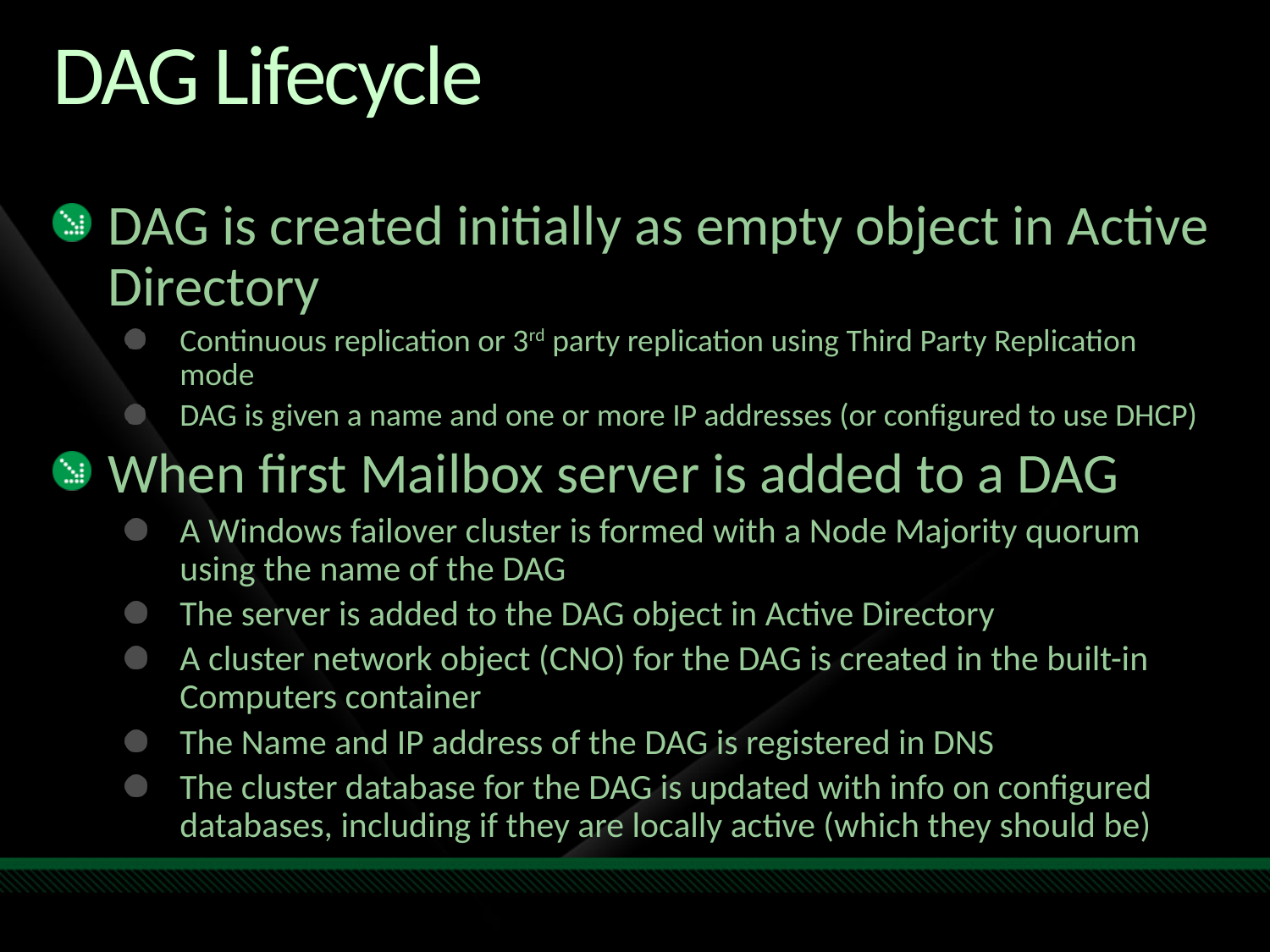

# DAG Lifecycle
DAG is created initially as empty object in Active Directory
Continuous replication or 3rd party replication using Third Party Replication mode
DAG is given a name and one or more IP addresses (or configured to use DHCP)
When first Mailbox server is added to a DAG
A Windows failover cluster is formed with a Node Majority quorum using the name of the DAG
The server is added to the DAG object in Active Directory
A cluster network object (CNO) for the DAG is created in the built-in Computers container
The Name and IP address of the DAG is registered in DNS
The cluster database for the DAG is updated with info on configured databases, including if they are locally active (which they should be)